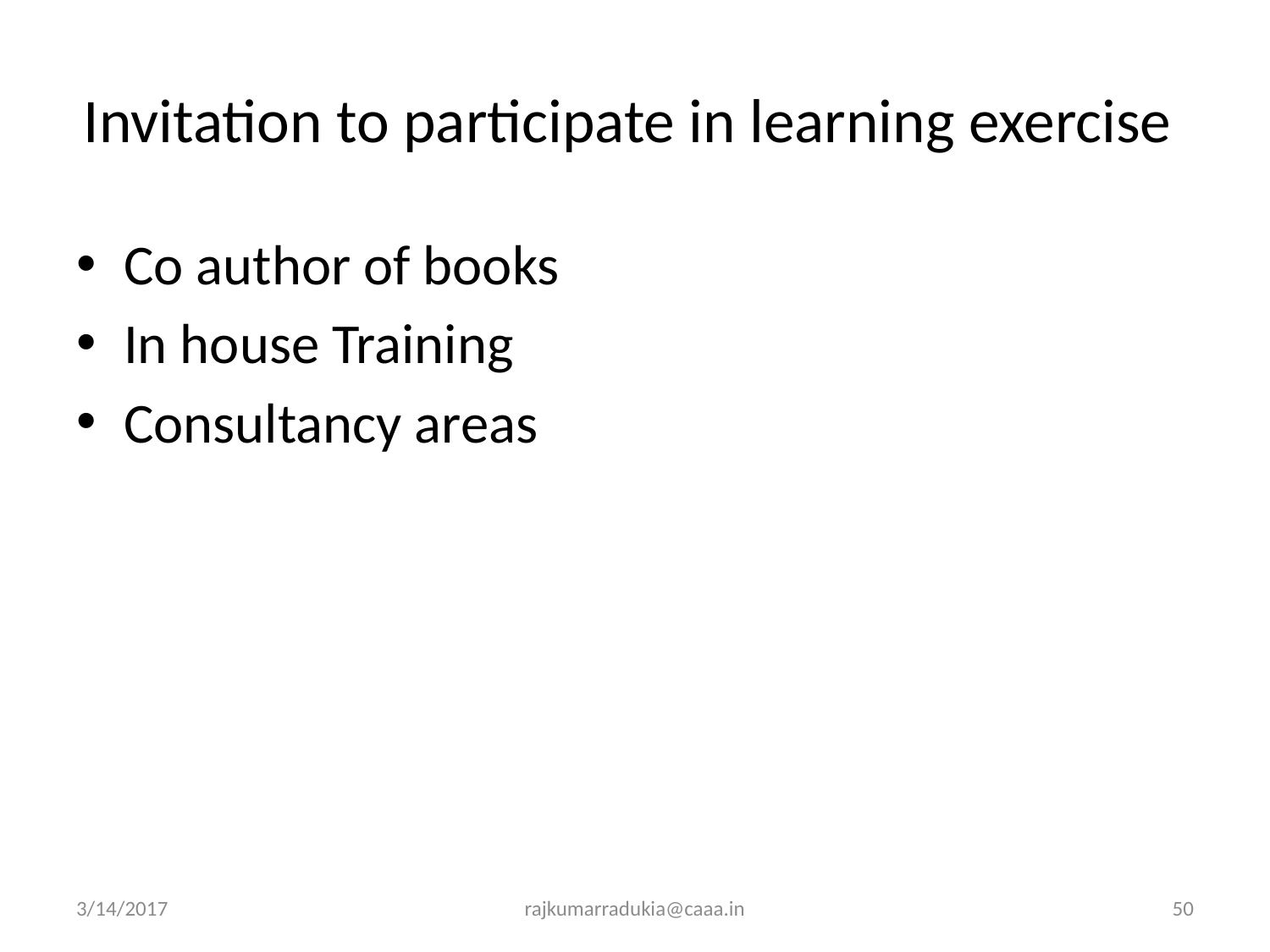

# Invitation to participate in learning exercise
Co author of books
In house Training
Consultancy areas

3/14/2017
rajkumarradukia@caaa.in
50